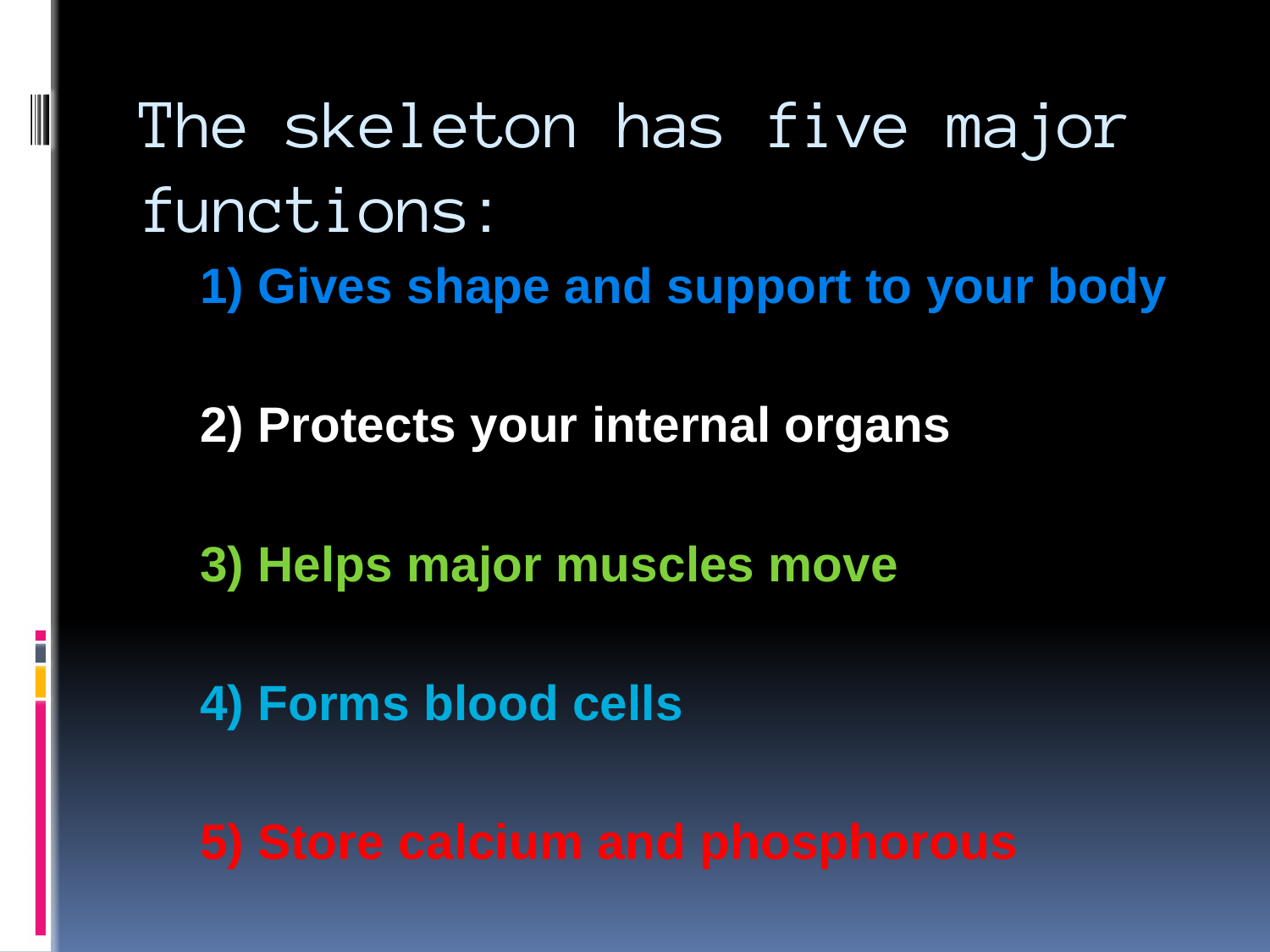

# The skeleton has five major functions:
1) Gives shape and support to your body

2) Protects your internal organs

3) Helps major muscles move

4) Forms blood cells

5) Store calcium and phosphorous